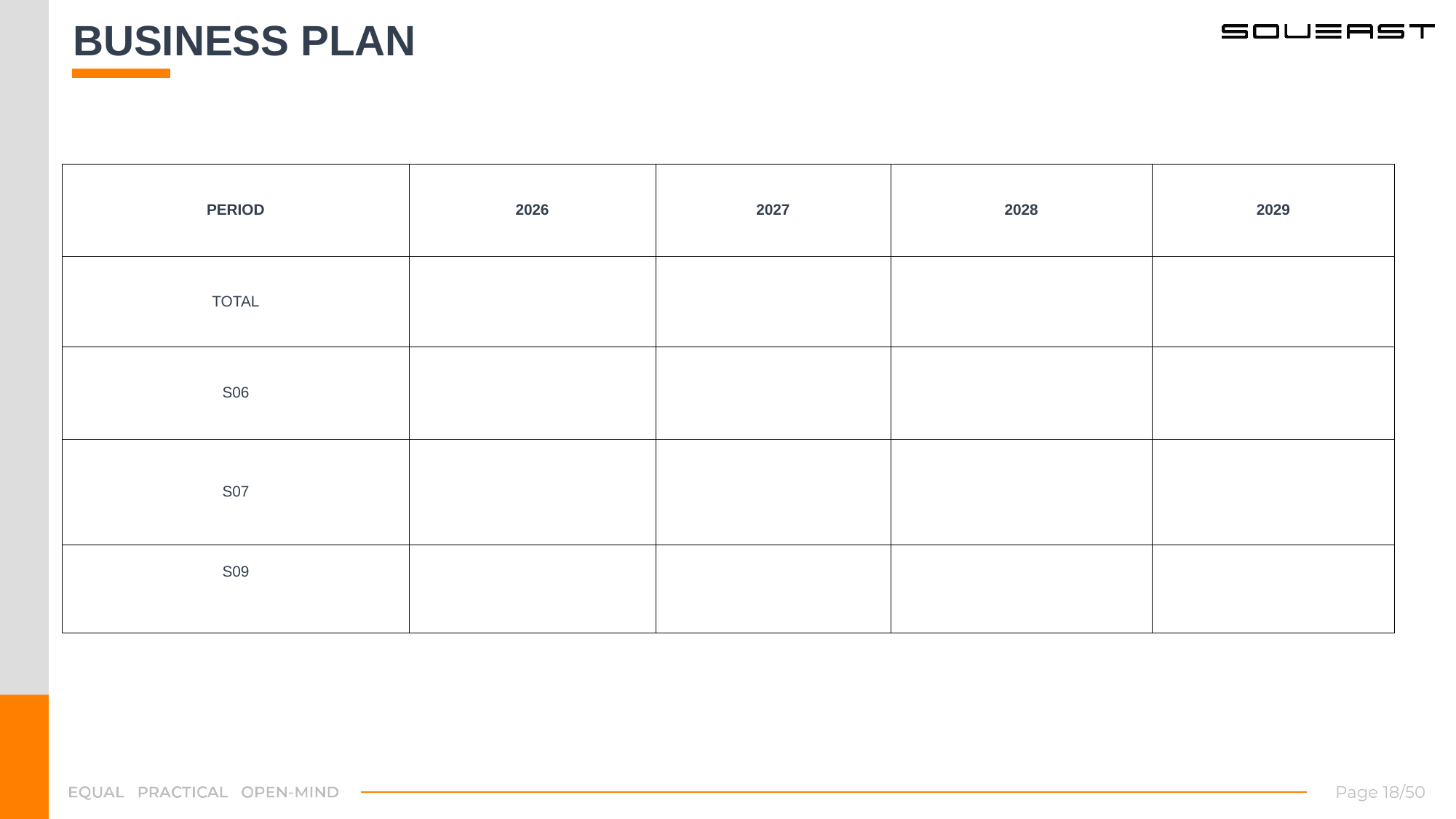

BUSINESS PLAN
| PERIOD | 2026 | 2027 | 2028 | 2029 |
| --- | --- | --- | --- | --- |
| TOTAL |  |  |  |  |
| S06 |  |  |  |  |
| S07 |  |  |  |  |
| S09 |  |  |  |  |